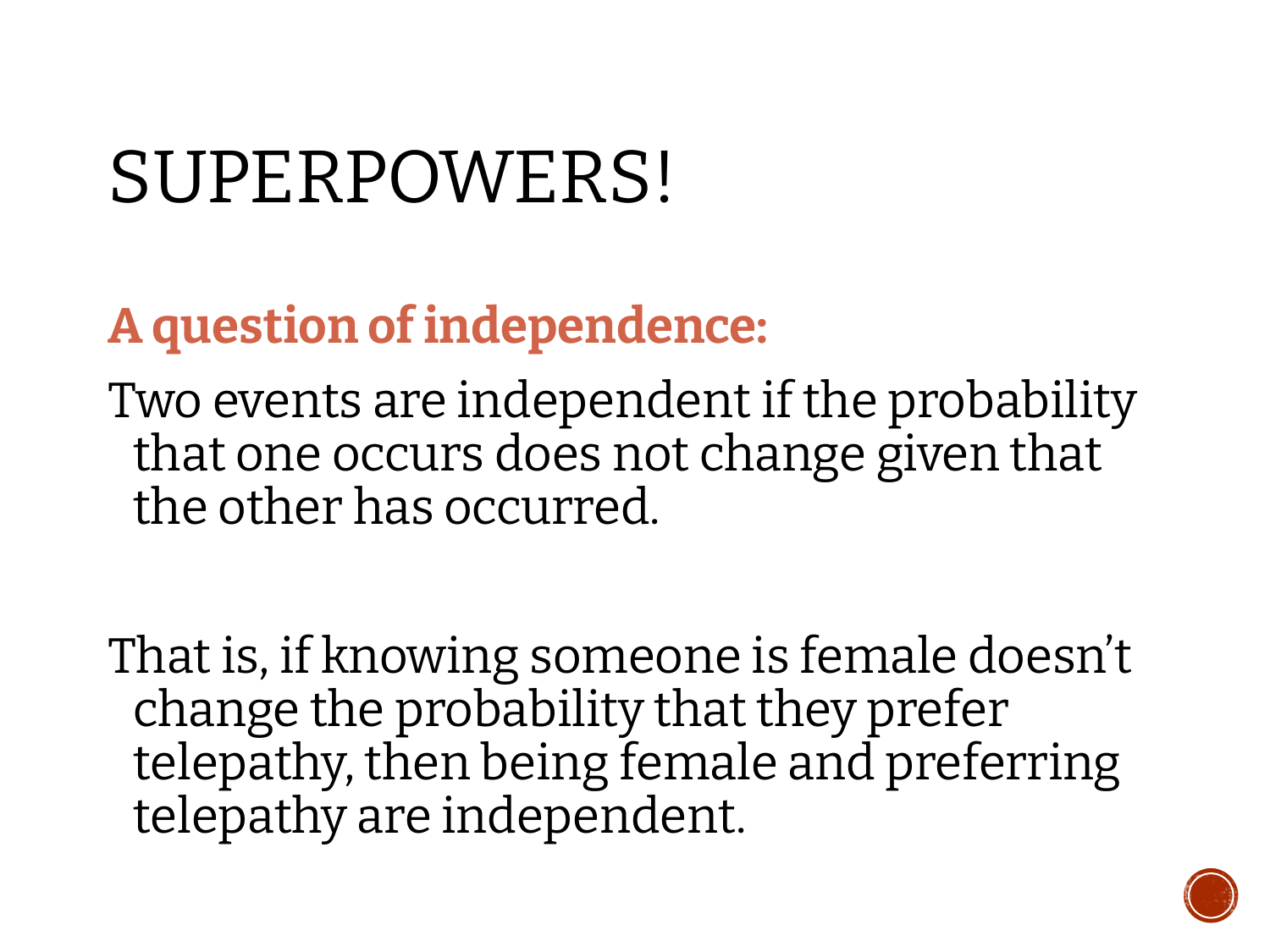

# Superpowers!
A question of independence:
Two events are independent if the probability that one occurs does not change given that the other has occurred.

That is, if knowing someone is female doesn’t change the probability that they prefer telepathy, then being female and preferring telepathy are independent.